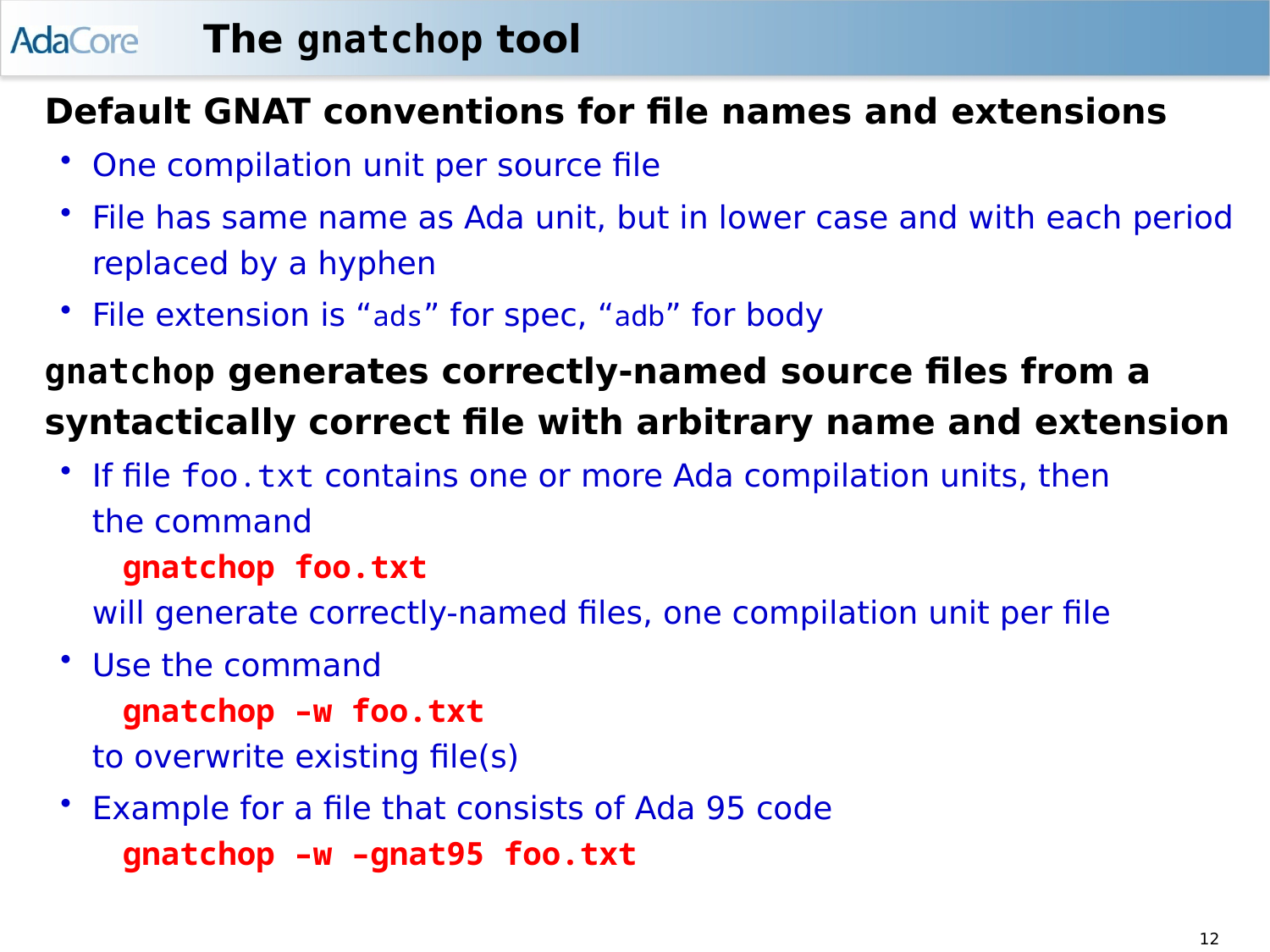

# The gnatchop tool
Default GNAT conventions for file names and extensions
One compilation unit per source file
File has same name as Ada unit, but in lower case and with each period replaced by a hyphen
File extension is “ads” for spec, “adb” for body
gnatchop generates correctly-named source files from a syntactically correct file with arbitrary name and extension
If file foo.txt contains one or more Ada compilation units, then
the command
   gnatchop foo.txt
will generate correctly-named files, one compilation unit per file
Use the command
   gnatchop –w foo.txt
to overwrite existing file(s)
Example for a file that consists of Ada 95 code
   gnatchop –w –gnat95 foo.txt